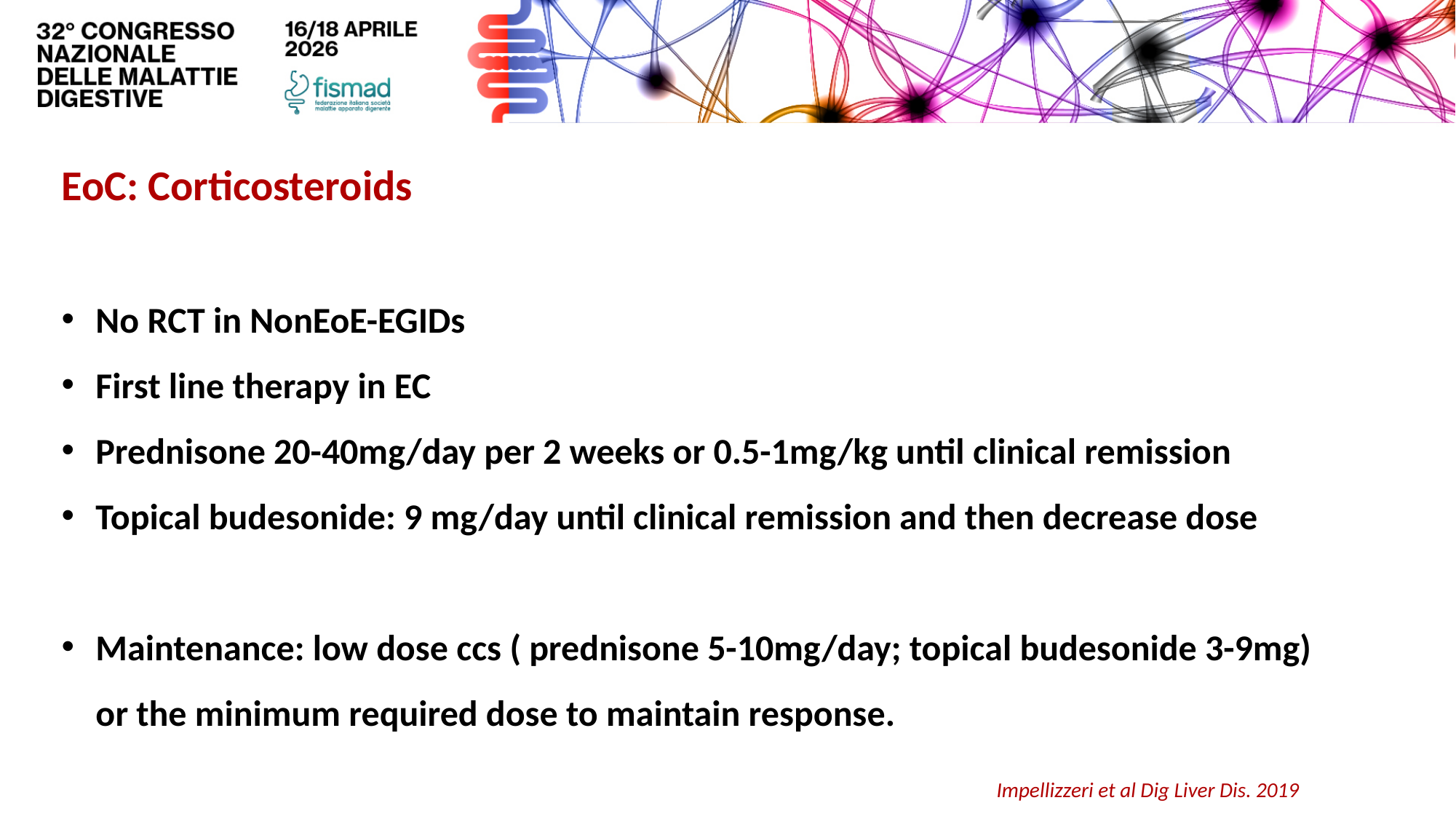

EoC: Corticosteroids
No RCT in NonEoE-EGIDs
First line therapy in EC
Prednisone 20-40mg/day per 2 weeks or 0.5-1mg/kg until clinical remission
Topical budesonide: 9 mg/day until clinical remission and then decrease dose

Maintenance: low dose ccs ( prednisone 5-10mg/day; topical budesonide 3-9mg) or the minimum required dose to maintain response.
Impellizzeri et al Dig Liver Dis. 2019